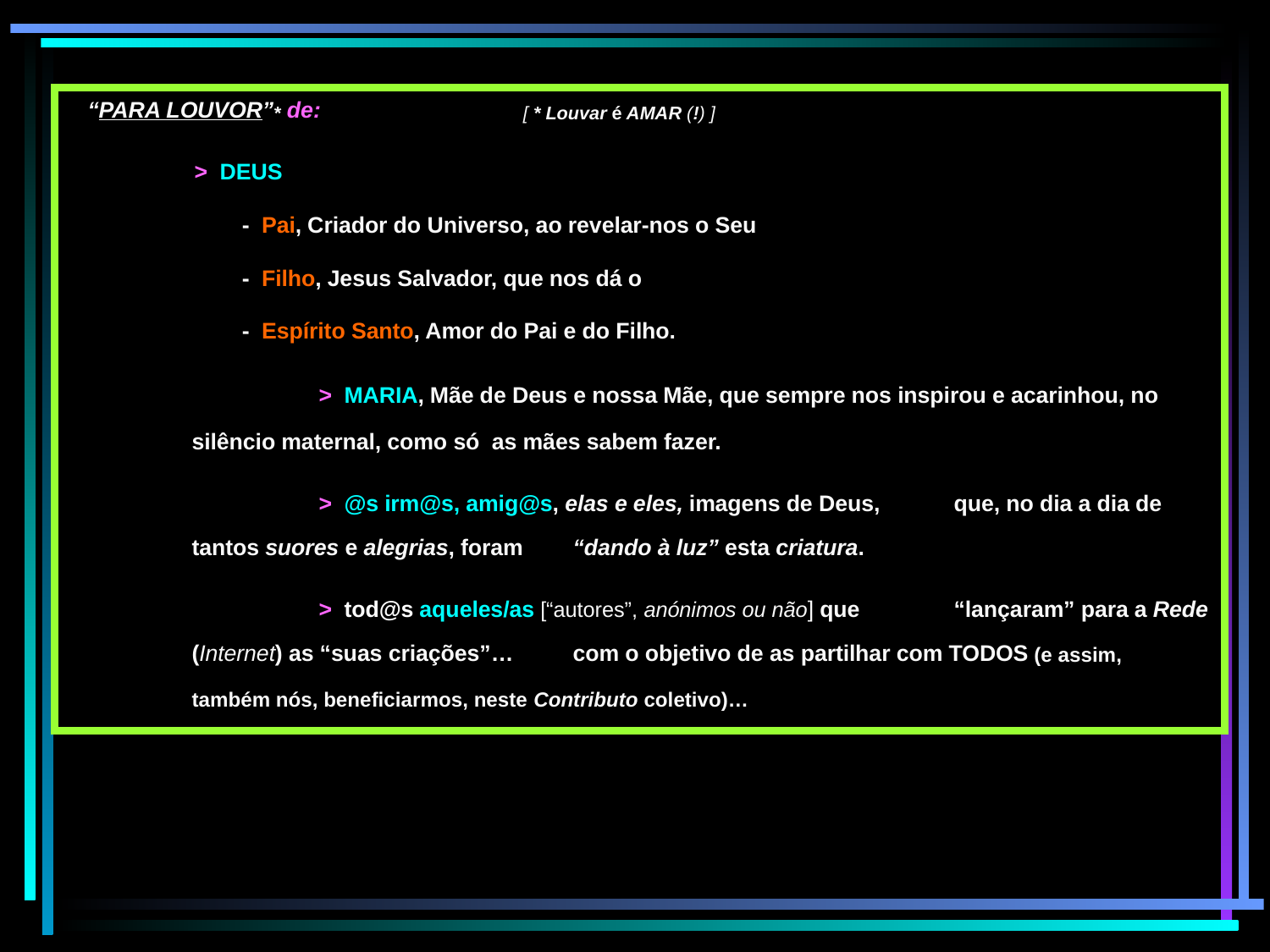

“PARA LOUVOR”* de:                                 [ * Louvar é AMAR (!) ]
	>  DEUS
-  Pai, Criador do Universo, ao revelar-nos o Seu
-  Filho, Jesus Salvador, que nos dá o
-  Espírito Santo, Amor do Pai e do Filho.
	>  MARIA, Mãe de Deus e nossa Mãe, que sempre nos inspirou e acarinhou, no silêncio maternal, como só  as mães sabem fazer.
	>  @s irm@s, amig@s, elas e eles, imagens de Deus, 	que, no dia a dia de tantos suores e alegrias, foram 	“dando à luz” esta criatura.
	>  tod@s aqueles/as [“autores”, anónimos ou não] que 	“lançaram” para a Rede (Internet) as “suas criações”… 	com o objetivo de as partilhar com TODOS (e assim, 	também nós, beneficiarmos, neste Contributo coletivo)…